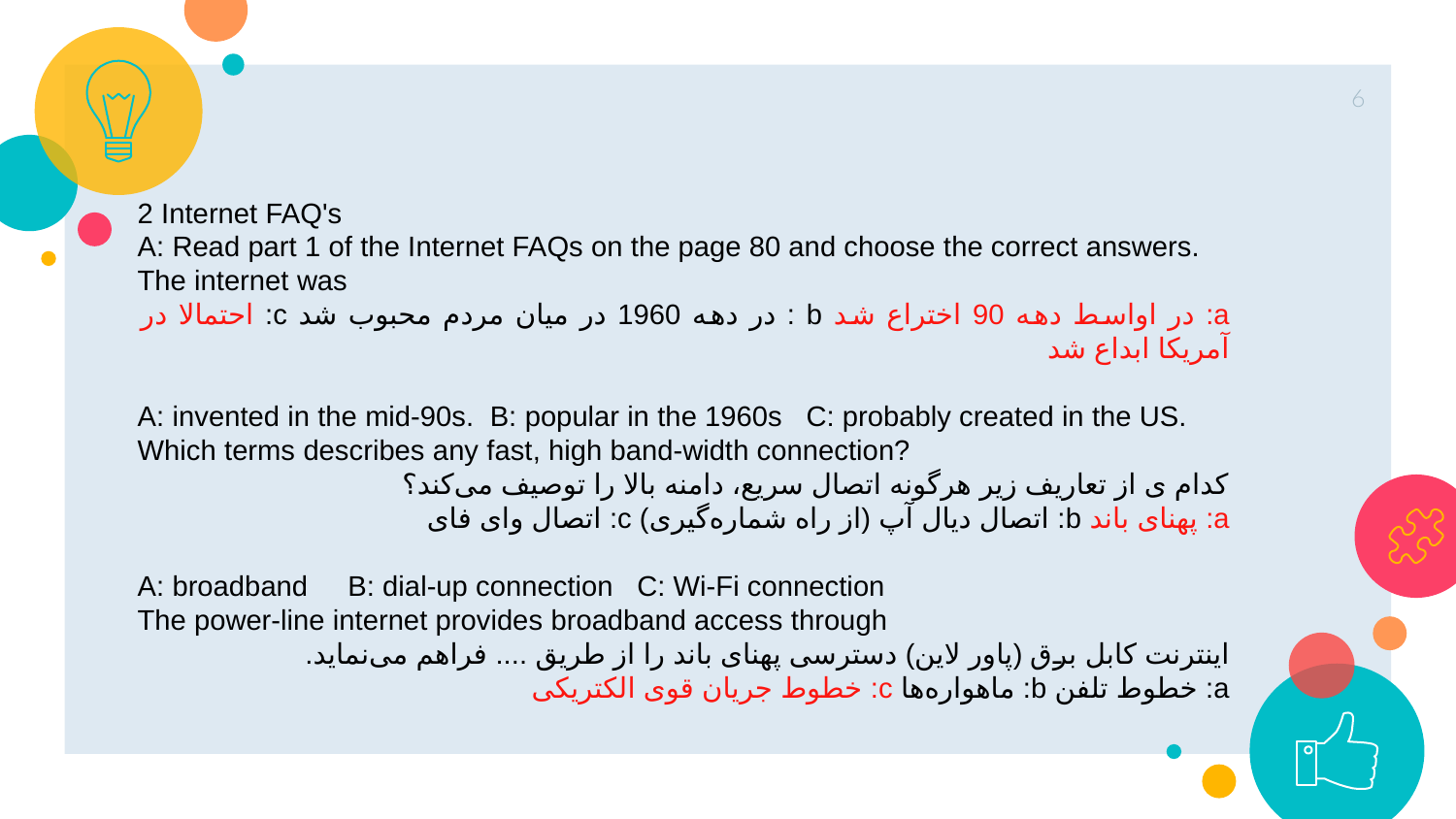

6
2 Internet FAQ's
A: Read part 1 of the Internet FAQs on the page 80 and choose the correct answers.
The internet was
a: در اواسط دهه 90 اختراع شد b : در دهه 1960 در میان مردم محبوب شد c: احتمالا در آمریکا ابداع شد

A: invented in the mid-90s.  B: popular in the 1960s   C: probably created in the US.
Which terms describes any fast, high band-width connection?
کدام ی از تعاریف زیر هرگونه اتصال سریع، دامنه بالا را توصیف می‌کند؟
a: پهنای باند b: اتصال دیال آپ (از راه شماره‌گیری) c: اتصال وای فای

A: broadband     B: dial-up connection   C: Wi-Fi connection
The power-line internet provides broadband access through
اینترنت کابل برق (پاور لاین) دسترسی پهنای باند را از طریق .... فراهم می‌نماید.
a: خطوط تلفن b: ماهواره‌ها c: خطوط جریان قوی الکتریکی